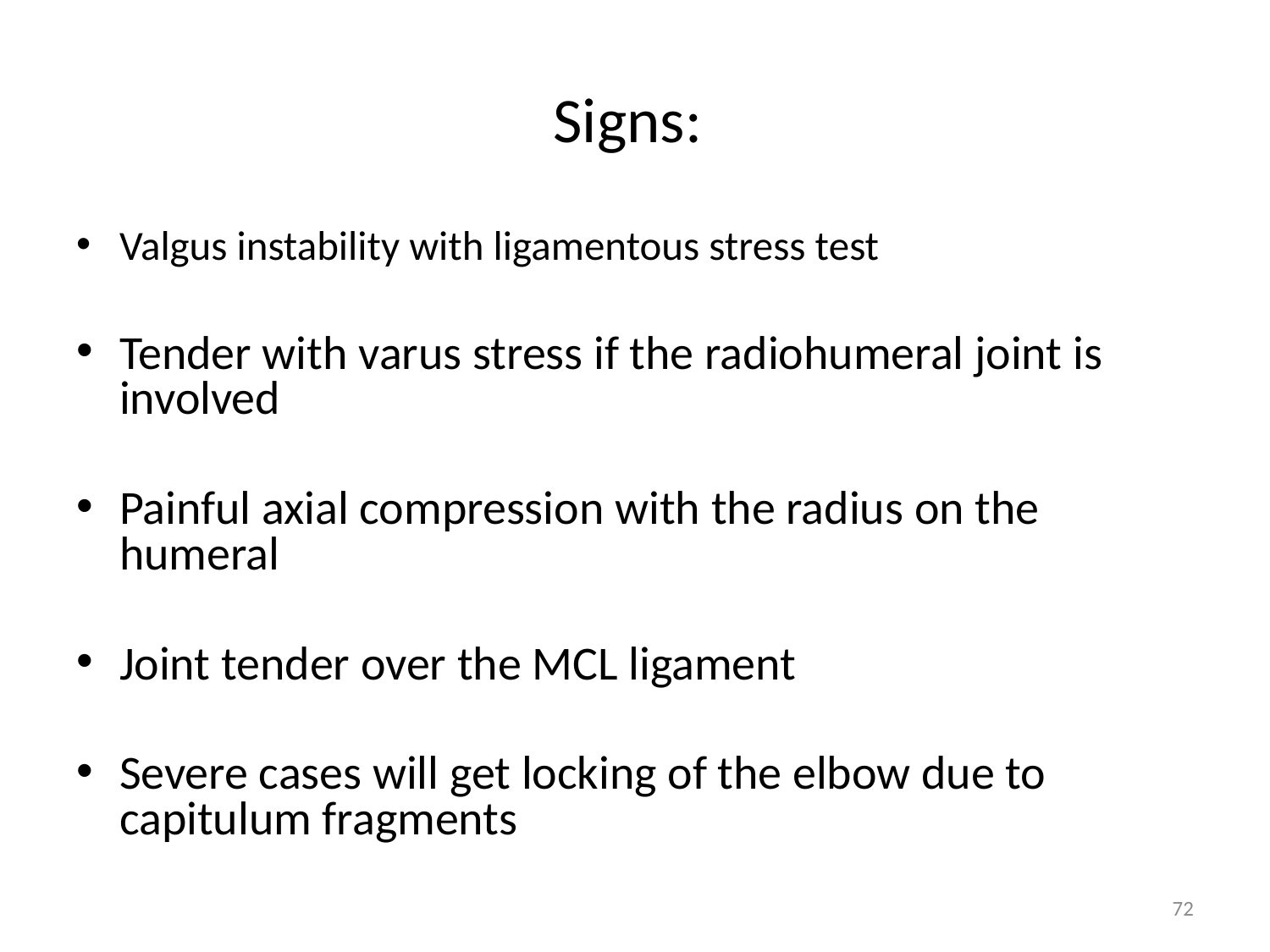

# Signs:
Valgus instability with ligamentous stress test

Tender with varus stress if the radiohumeral joint is involved

Painful axial compression with the radius on the humeral

Joint tender over the MCL ligament

Severe cases will get locking of the elbow due to capitulum fragments

72